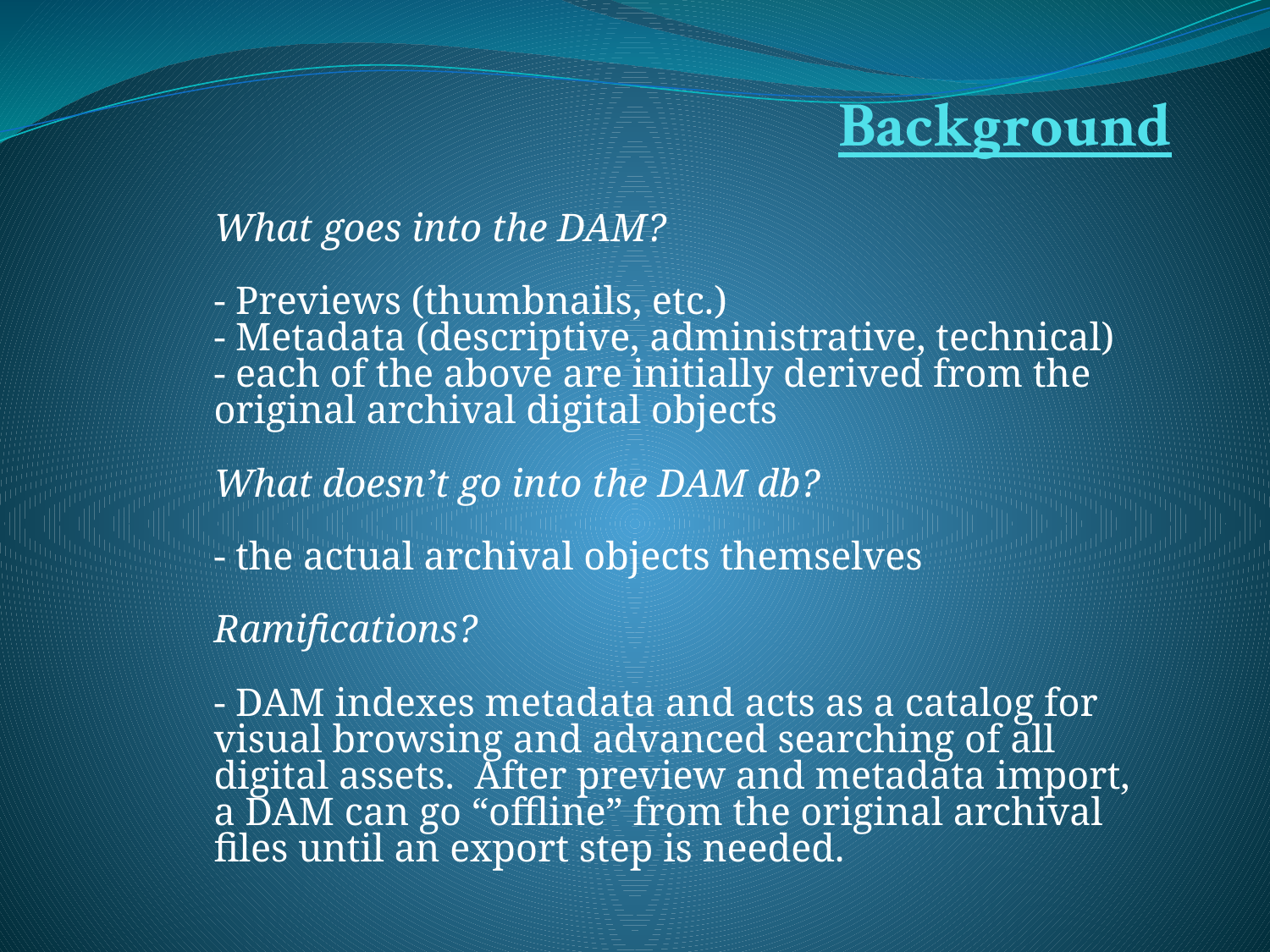

# Background
What goes into the DAM?
- Previews (thumbnails, etc.)
- Metadata (descriptive, administrative, technical)
- each of the above are initially derived from the original archival digital objects
What doesn’t go into the DAM db?
- the actual archival objects themselves
Ramifications?
- DAM indexes metadata and acts as a catalog for visual browsing and advanced searching of all digital assets.  After preview and metadata import, a DAM can go “offline” from the original archival files until an export step is needed.